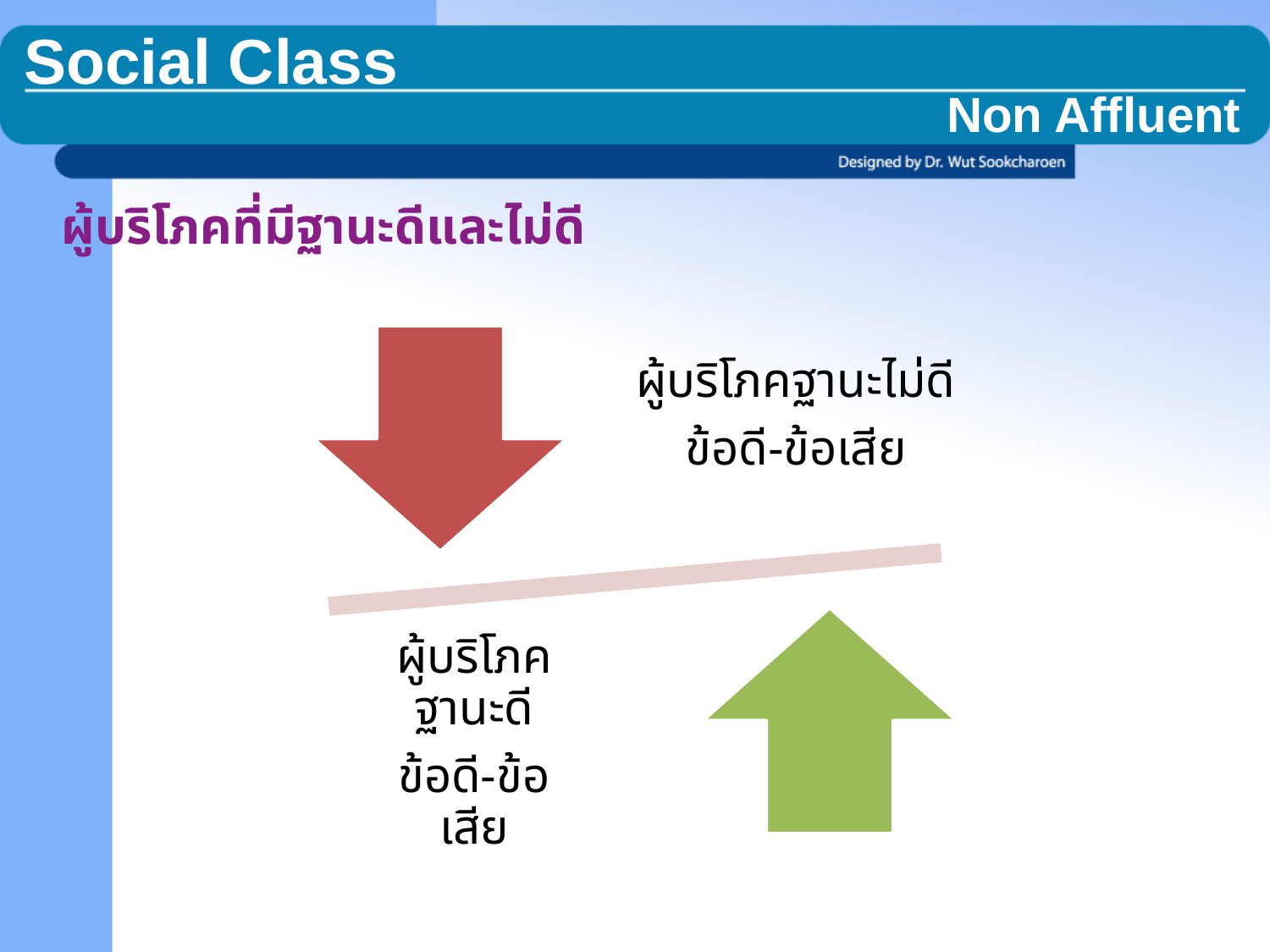

Social Class
Non Affluent
ผู้บริโภคที่มีฐานะดีและไม่ดี
ผู้บริโภคฐานะไม่ดี
ข้อดี-ข้อเสีย
ผู้บริโภคฐานะดี
ข้อดี-ข้อเสีย